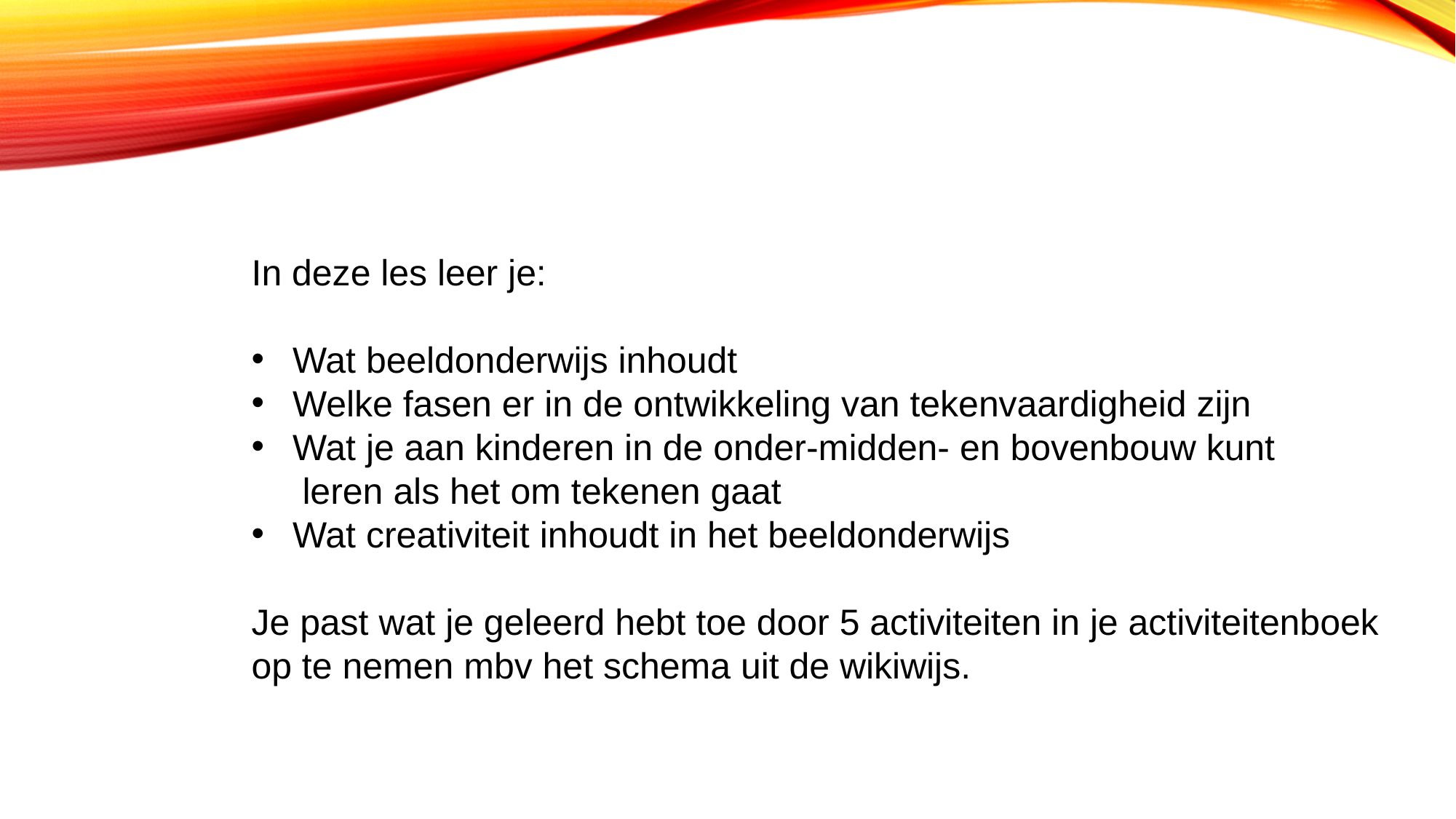

In deze les leer je:

Wat beeldonderwijs inhoudt
Welke fasen er in de ontwikkeling van tekenvaardigheid zijn
Wat je aan kinderen in de onder-midden- en bovenbouw kunt
     leren als het om tekenen gaat
Wat creativiteit inhoudt in het beeldonderwijs

Je past wat je geleerd hebt toe door 5 activiteiten in je activiteitenboek
op te nemen mbv het schema uit de wikiwijs.